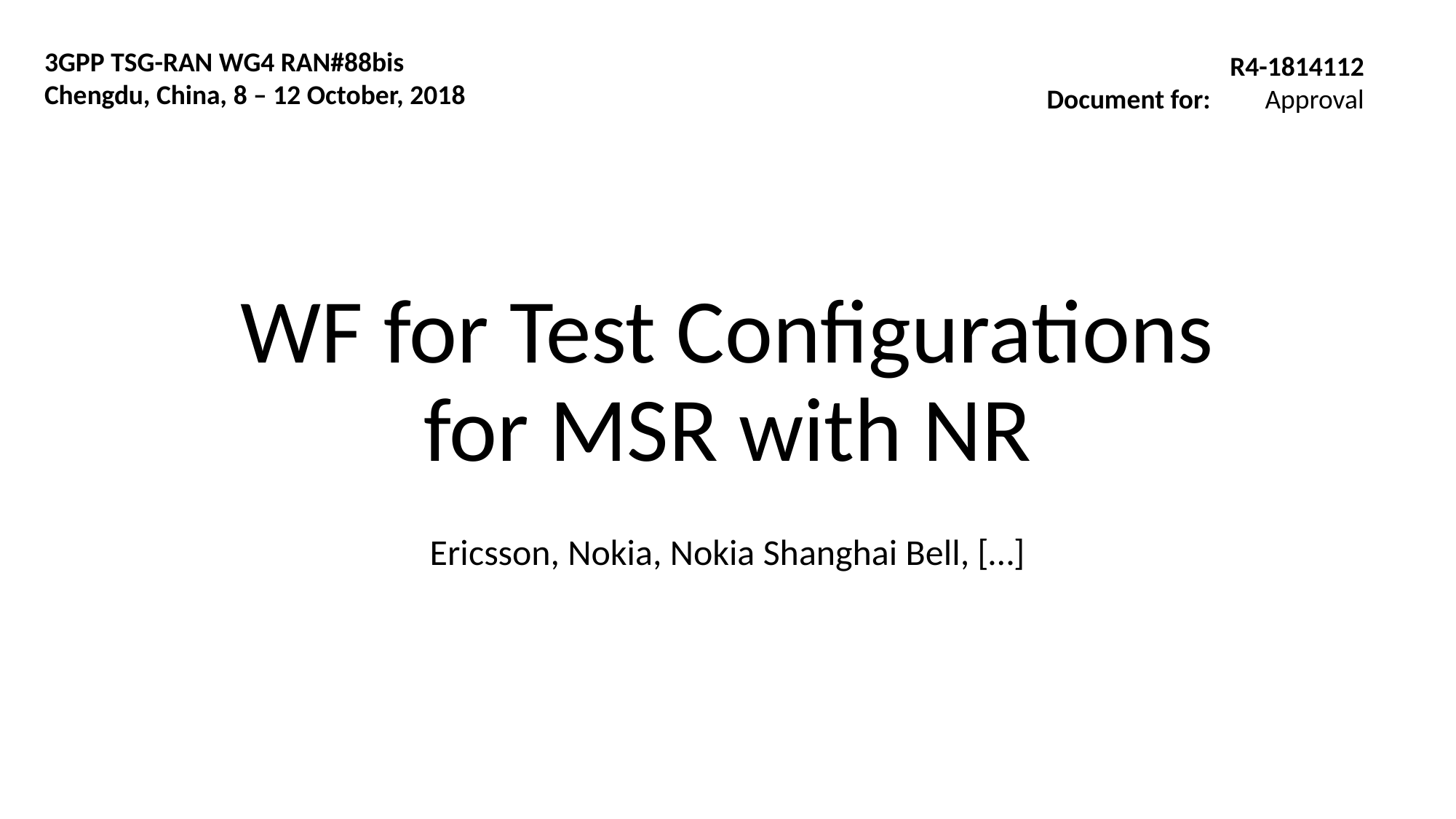

3GPP TSG-RAN WG4 RAN#88bis
Chengdu, China, 8 – 12 October, 2018

R4-1814112
Document for:	Approval
# WF for Test Configurations for MSR with NR
Ericsson, Nokia, Nokia Shanghai Bell, […]